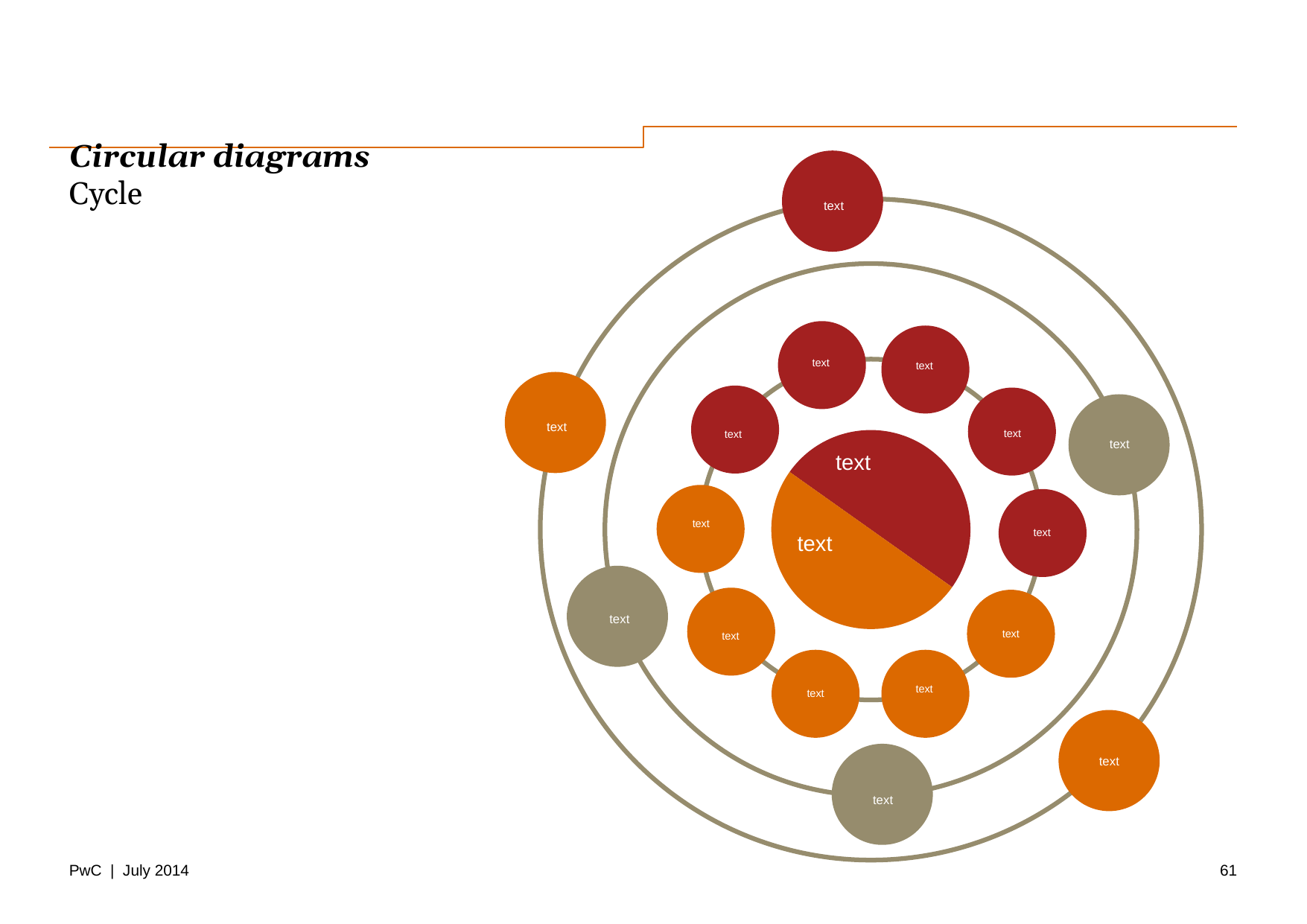

# Circular diagrams Cycle

text

text
text

text
text
text

text
text

text
text
text

text
text
text

text
text

text
text
61